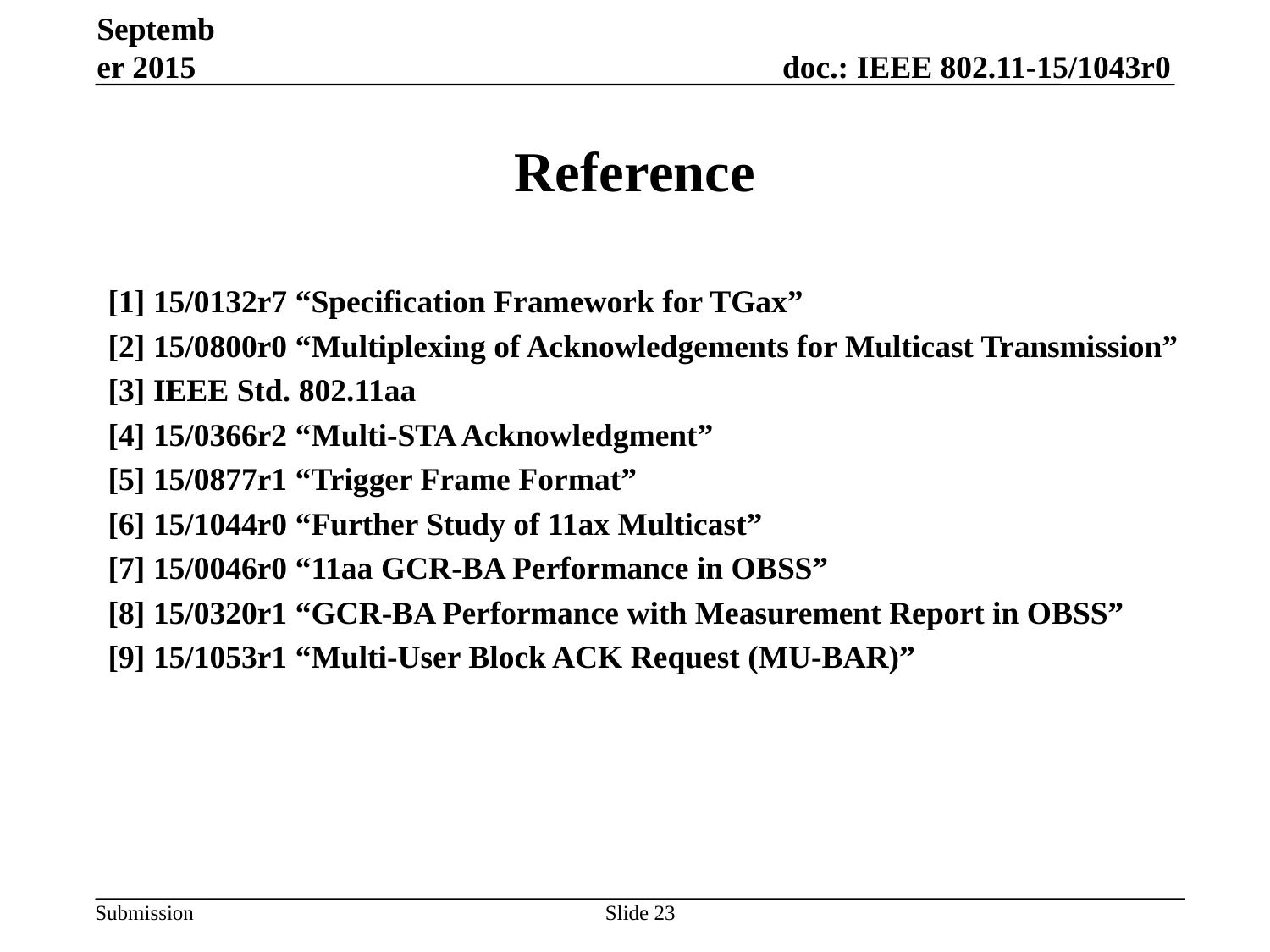

September 2015
# Reference
[1] 15/0132r7 “Specification Framework for TGax”
[2] 15/0800r0 “Multiplexing of Acknowledgements for Multicast Transmission”
[3] IEEE Std. 802.11aa
[4] 15/0366r2 “Multi-STA Acknowledgment”
[5] 15/0877r1 “Trigger Frame Format”
[6] 15/1044r0 “Further Study of 11ax Multicast”
[7] 15/0046r0 “11aa GCR-BA Performance in OBSS”
[8] 15/0320r1 “GCR-BA Performance with Measurement Report in OBSS”
[9] 15/1053r1 “Multi-User Block ACK Request (MU-BAR)”
Slide 23
Yusuke Tanaka, Sony Corporation